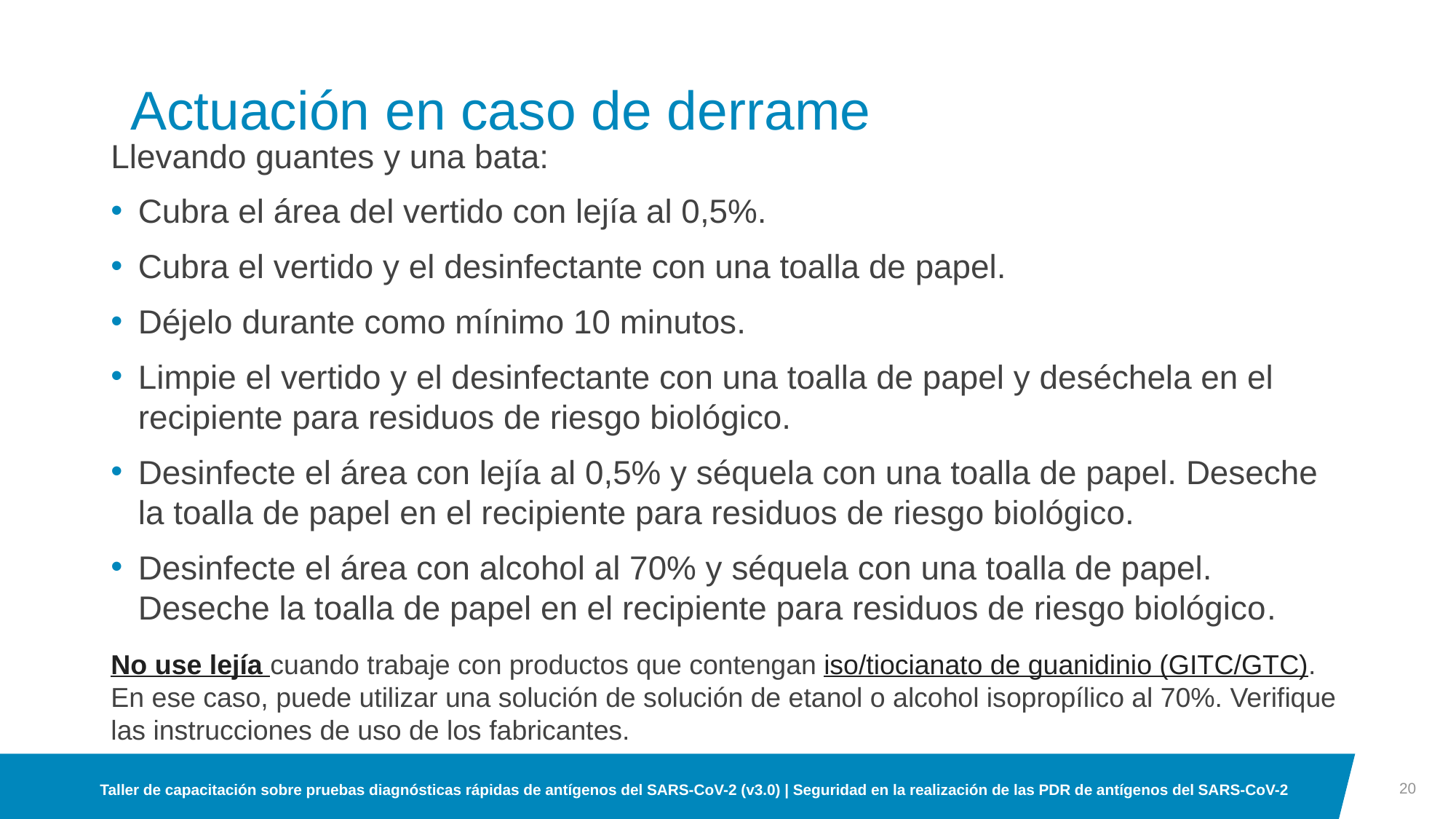

# Actuación en caso de derrame
Llevando guantes y una bata:
Cubra el área del vertido con lejía al 0,5%.
Cubra el vertido y el desinfectante con una toalla de papel.
Déjelo durante como mínimo 10 minutos.
Limpie el vertido y el desinfectante con una toalla de papel y deséchela en el recipiente para residuos de riesgo biológico.
Desinfecte el área con lejía al 0,5% y séquela con una toalla de papel. Deseche la toalla de papel en el recipiente para residuos de riesgo biológico.
Desinfecte el área con alcohol al 70% y séquela con una toalla de papel. Deseche la toalla de papel en el recipiente para residuos de riesgo biológico.

No use lejía cuando trabaje con productos que contengan iso/tiocianato de guanidinio (GITC/GTC). En ese caso, puede utilizar una solución de solución de etanol o alcohol isopropílico al 70%. Verifique las instrucciones de uso de los fabricantes.
20
Taller de capacitación sobre pruebas diagnósticas rápidas de antígenos del SARS-CoV-2 (v3.0) | Seguridad en la realización de las PDR de antígenos del SARS-CoV-2